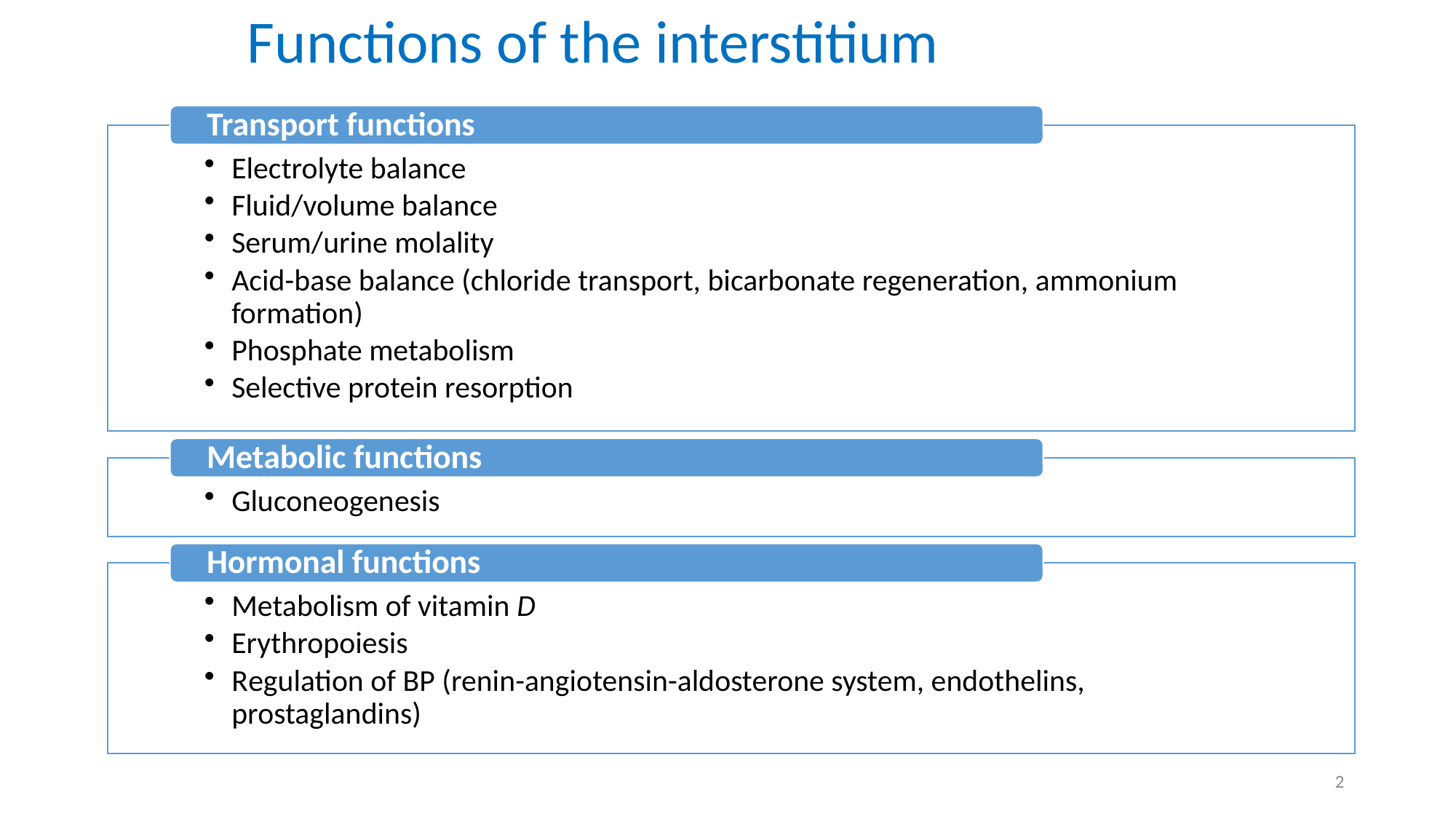

# Functions of the interstitium
Electrolyte balance
Fluid/volume balance
Serum/urine molality
Acid-base balance (chloride transport, bicarbonate regeneration, ammonium formation)
Phosphate metabolism
Selective protein resorption
Transport functions
Gluconeogenesis
Metabolic functions
Metabolism of vitamin D
Erythropoiesis
Regulation of BP (renin-angiotensin-aldosterone system, endothelins, prostaglandins)
Hormonal functions
2